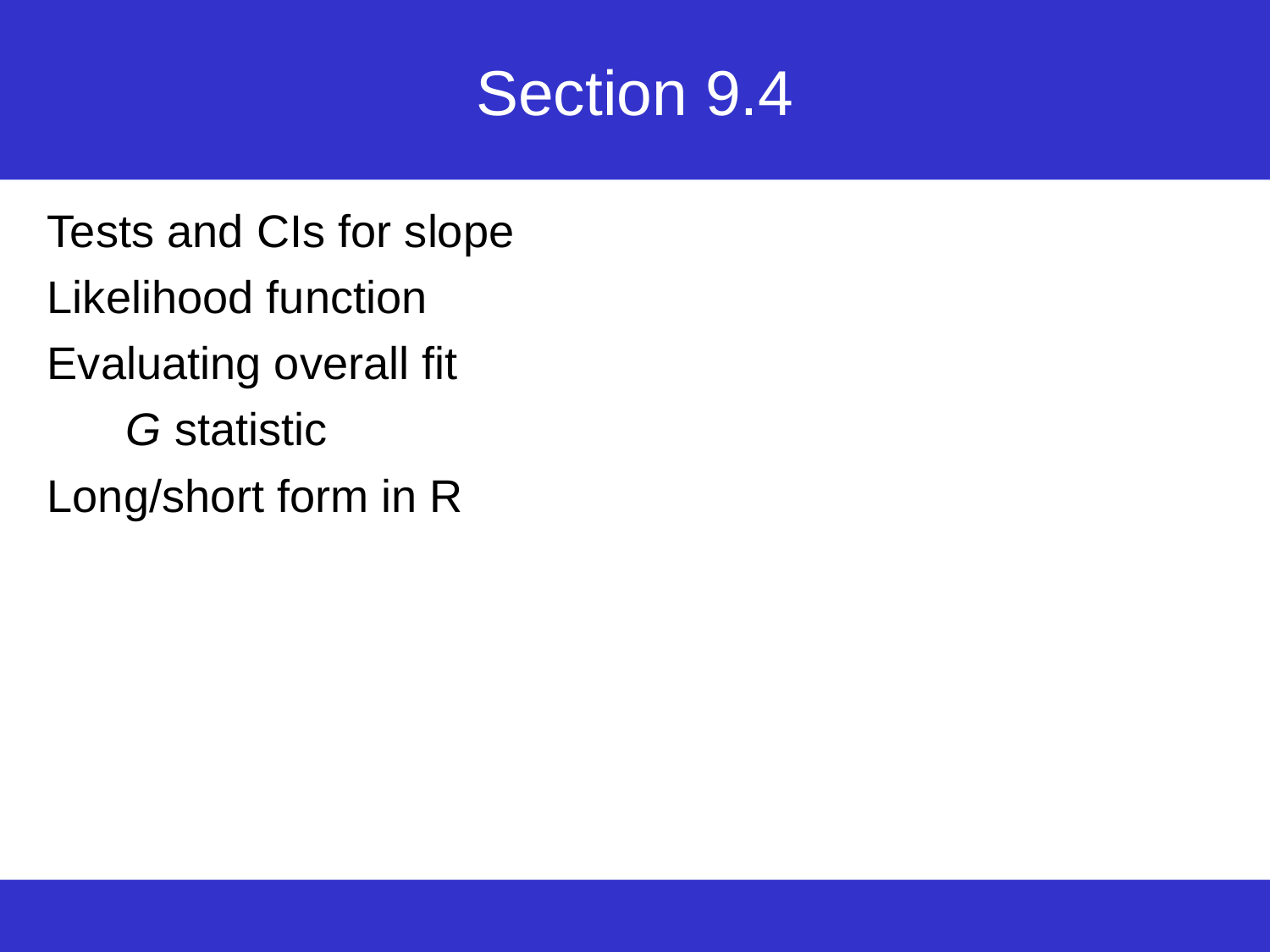

# Section 9.4
Tests and CIs for slope
Likelihood function
Evaluating overall fit
G statistic
Long/short form in R